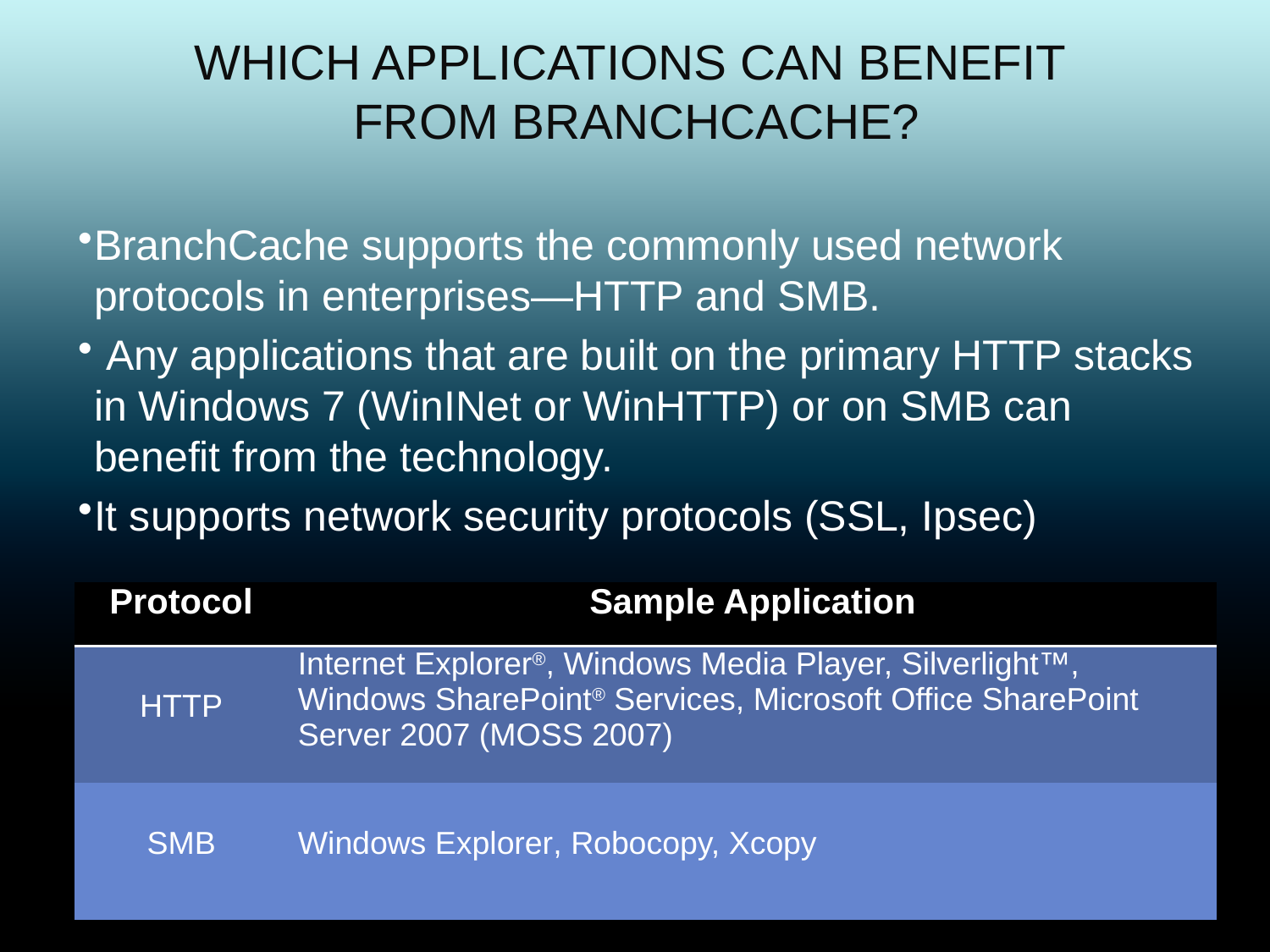

# Which applications can benefit from BranchCache?
BranchCache supports the commonly used network protocols in enterprises—HTTP and SMB.
 Any applications that are built on the primary HTTP stacks in Windows 7 (WinINet or WinHTTP) or on SMB can benefit from the technology.
It supports network security protocols (SSL, Ipsec)

| Protocol | Sample Application |
| --- | --- |
| HTTP | Internet Explorer®, Windows Media Player, Silverlight™, Windows SharePoint® Services, Microsoft Office SharePoint Server 2007 (MOSS 2007) |
| SMB | Windows Explorer, Robocopy, Xcopy |